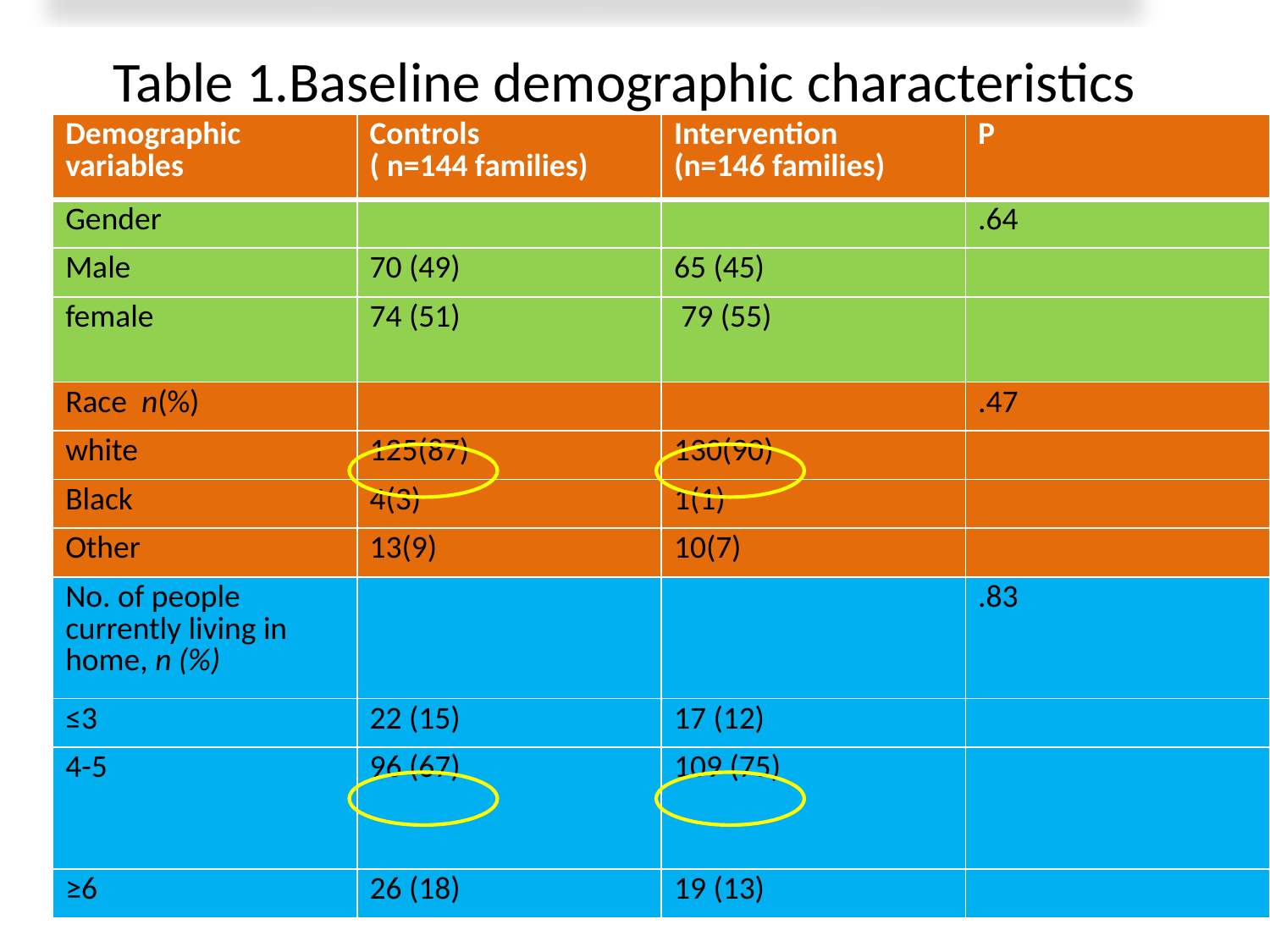

# Table 1.Baseline demographic characteristics
| Demographic variables | Controls ( n=144 families) | Intervention (n=146 families) | P |
| --- | --- | --- | --- |
| Gender |  |  | .64 |
| Male | 70 (49) | 65 (45) |  |
| female | 74 (51) | 79 (55) |  |
| Race n(%) |  |  | .47 |
| white | 125(87) | 130(90) |  |
| Black | 4(3) | 1(1) |  |
| Other | 13(9) | 10(7) |  |
| No. of people currently living in home, n (%) |  |  | .83 |
| ≤3 | 22 (15) | 17 (12) |  |
| 4-5 | 96 (67) | 109 (75) |  |
| ≥6 | 26 (18) | 19 (13) |  |